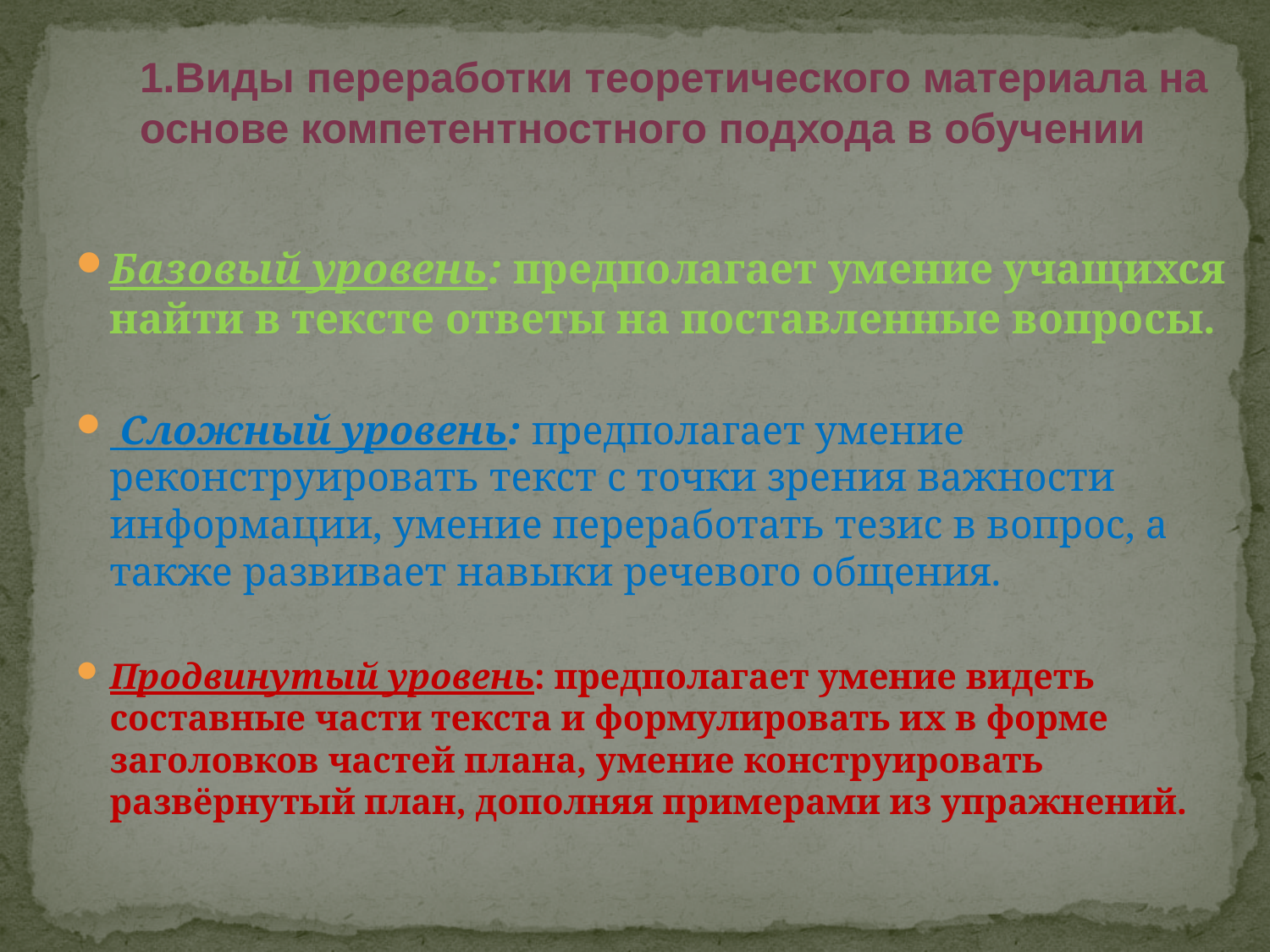

Виды переработки теоретического материала на основе компетентностного подхода в обучении

Базовый уровень: предполагает умение учащихся найти в тексте ответы на поставленные вопросы.

 Сложный уровень: предполагает умение  реконструировать текст с точки зрения важности информации, умение переработать тезис в вопрос, а также развивает навыки речевого общения.

Продвинутый уровень: предполагает умение видеть составные части текста и формулировать их в форме заголовков частей плана, умение конструировать развёрнутый план, дополняя примерами из упражнений.